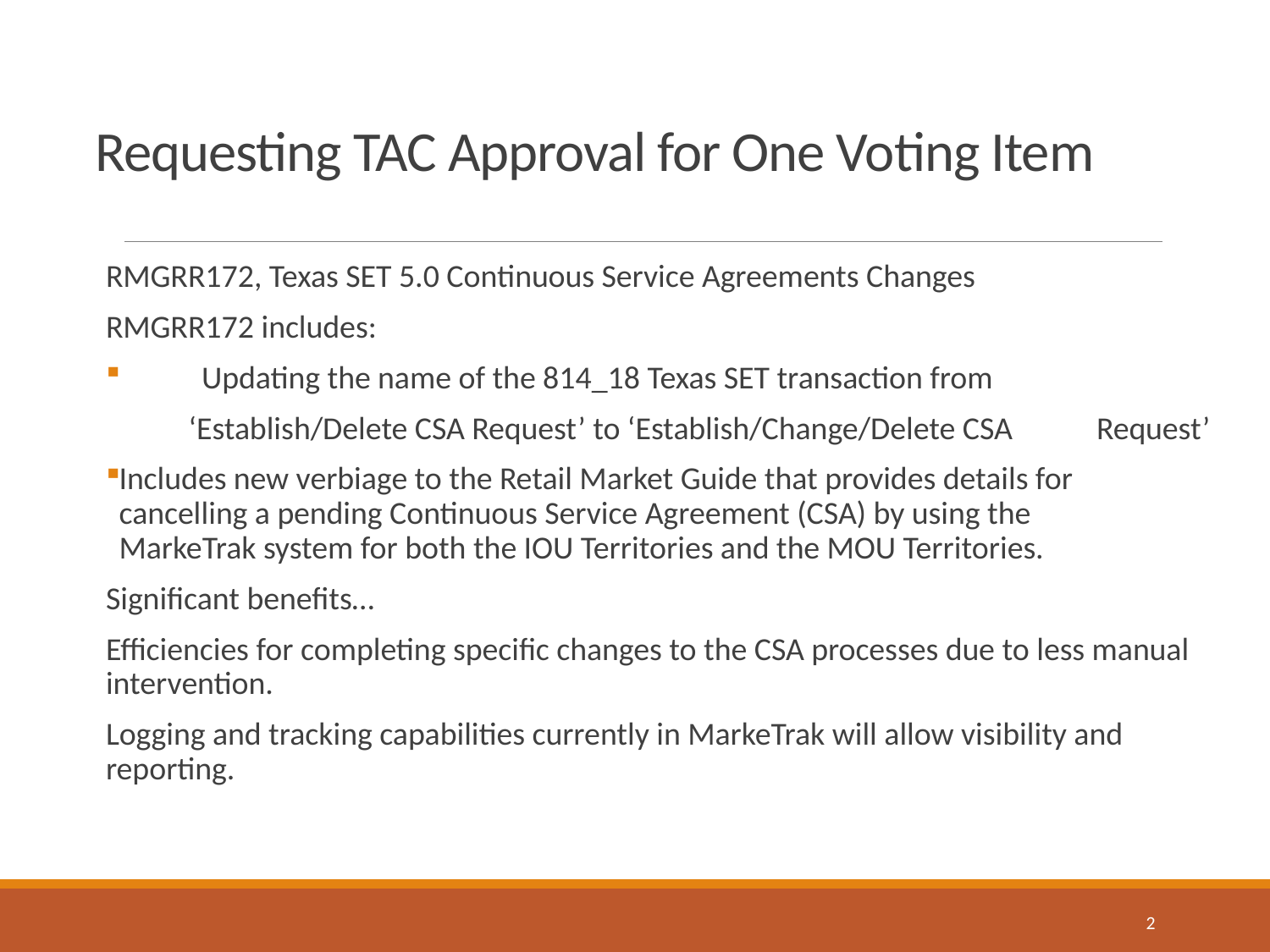

# Requesting TAC Approval for One Voting Item
RMGRR172, Texas SET 5.0 Continuous Service Agreements Changes
RMGRR172 includes:
 	Updating the name of the 814_18 Texas SET transaction from
 	‘Establish/Delete CSA Request’ to ‘Establish/Change/Delete CSA 	Request’
	Includes new verbiage to the Retail Market Guide that provides details for 	cancelling a pending Continuous Service Agreement (CSA) by using the 	MarkeTrak system for both the IOU Territories and the MOU Territories.
Significant benefits…
Efficiencies for completing specific changes to the CSA processes due to less manual intervention.
Logging and tracking capabilities currently in MarkeTrak will allow visibility and reporting.

2